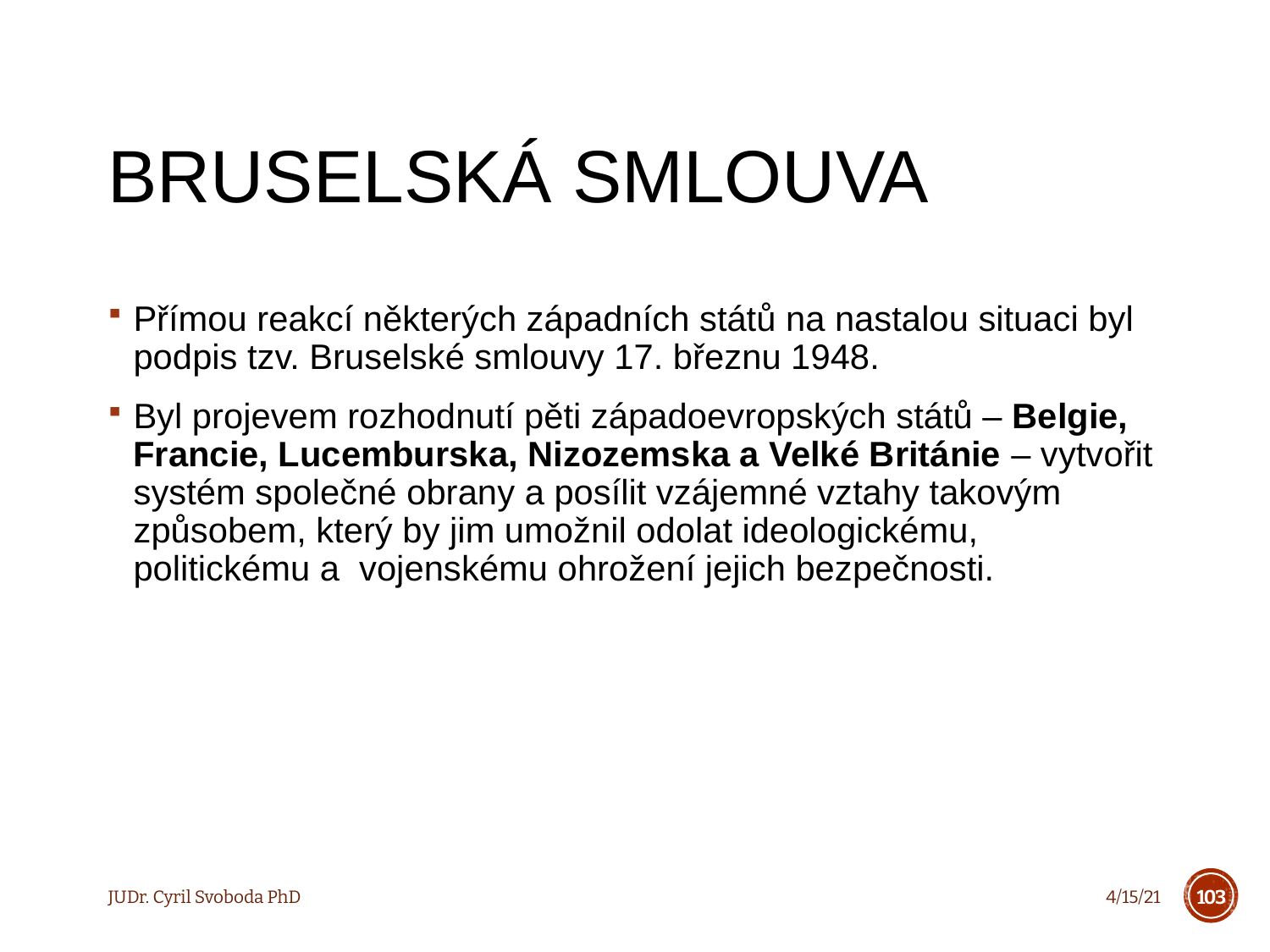

# Bruselská smlouva
Přímou reakcí některých západních států na nastalou situaci byl podpis tzv. Bruselské smlouvy 17. březnu 1948.
Byl projevem rozhodnutí pěti západoevropských států – Belgie, Francie, Lucemburska, Nizozemska a Velké Británie – vytvořit systém společné obrany a posílit vzájemné vztahy takovým způsobem, který by jim umožnil odolat ideologickému, politickému a  vojenskému ohrožení jejich bezpečnosti.
JUDr. Cyril Svoboda PhD
4/15/21
103